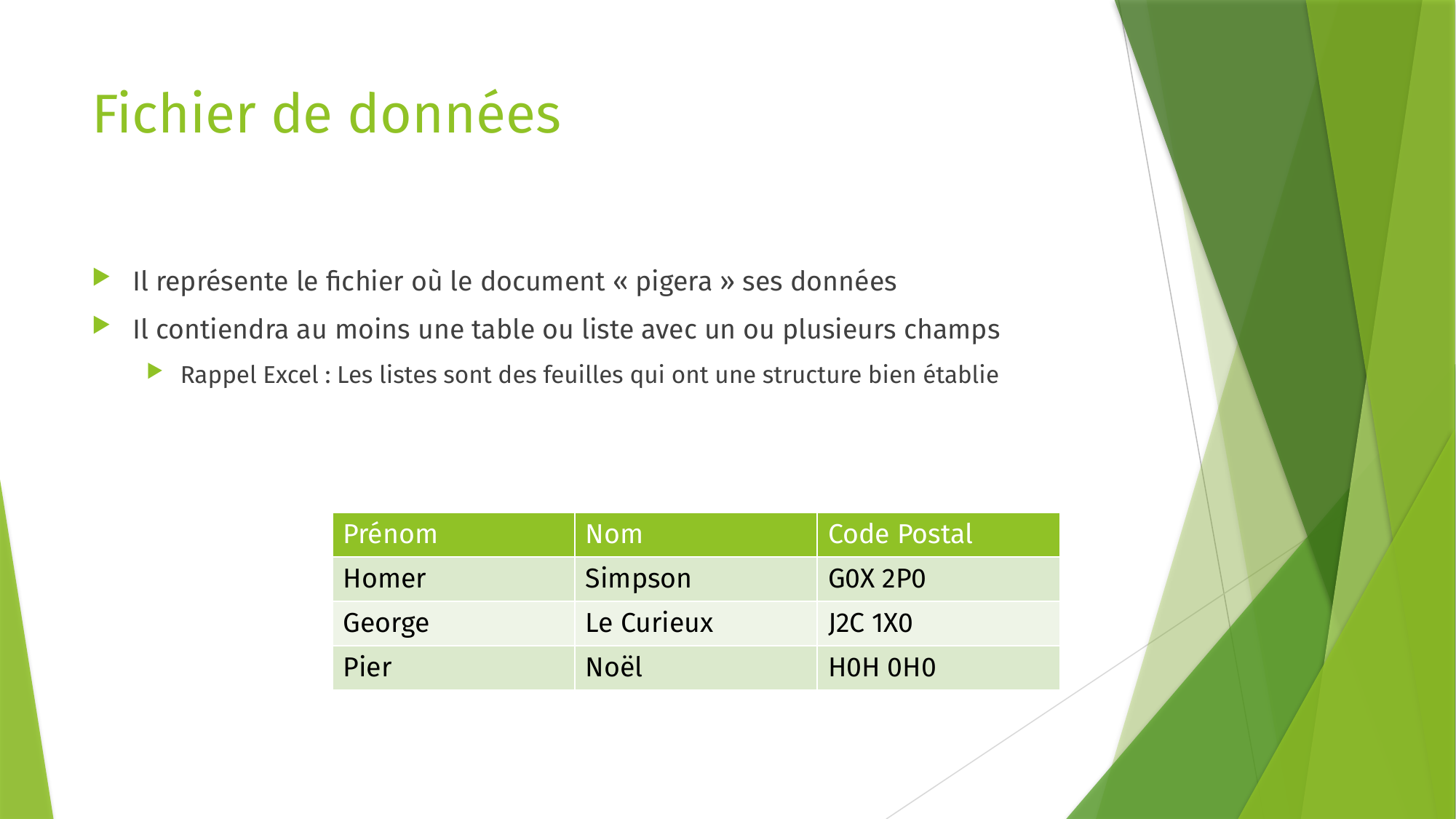

# Fichier de données
Il représente le fichier où le document « pigera » ses données
Il contiendra au moins une table ou liste avec un ou plusieurs champs
Rappel Excel : Les listes sont des feuilles qui ont une structure bien établie

| Prénom | Nom | Code Postal |
| --- | --- | --- |
| Homer | Simpson | G0X 2P0 |
| George | Le Curieux | J2C 1X0 |
| Pier | Noël | H0H 0H0 |